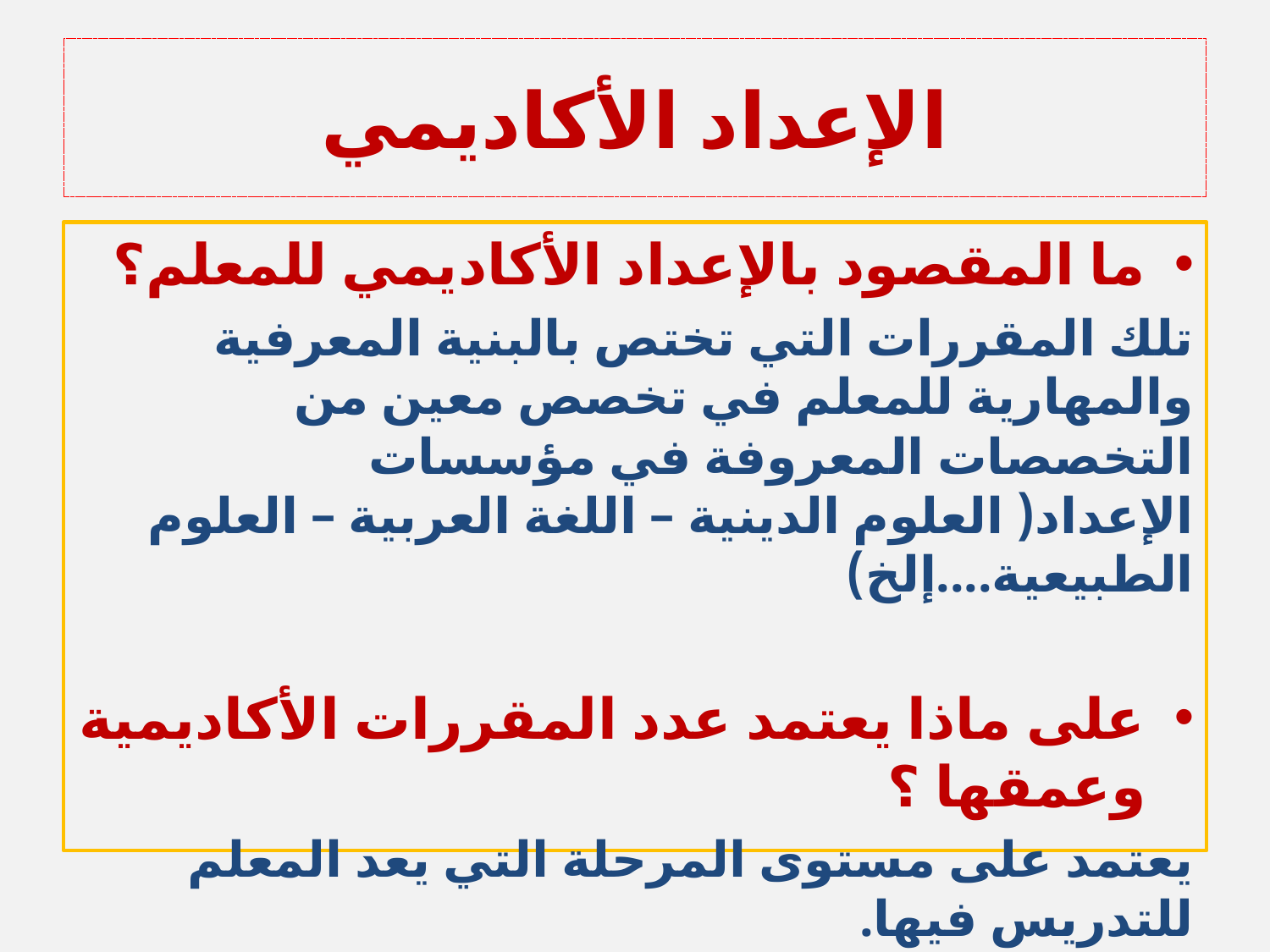

# الإعداد الأكاديمي
ما المقصود بالإعداد الأكاديمي للمعلم؟
تلك المقررات التي تختص بالبنية المعرفية والمهارية للمعلم في تخصص معين من التخصصات المعروفة في مؤسسات الإعداد( العلوم الدينية – اللغة العربية – العلوم الطبيعية....إلخ)

على ماذا يعتمد عدد المقررات الأكاديمية وعمقها ؟
يعتمد على مستوى المرحلة التي يعد المعلم للتدريس فيها.